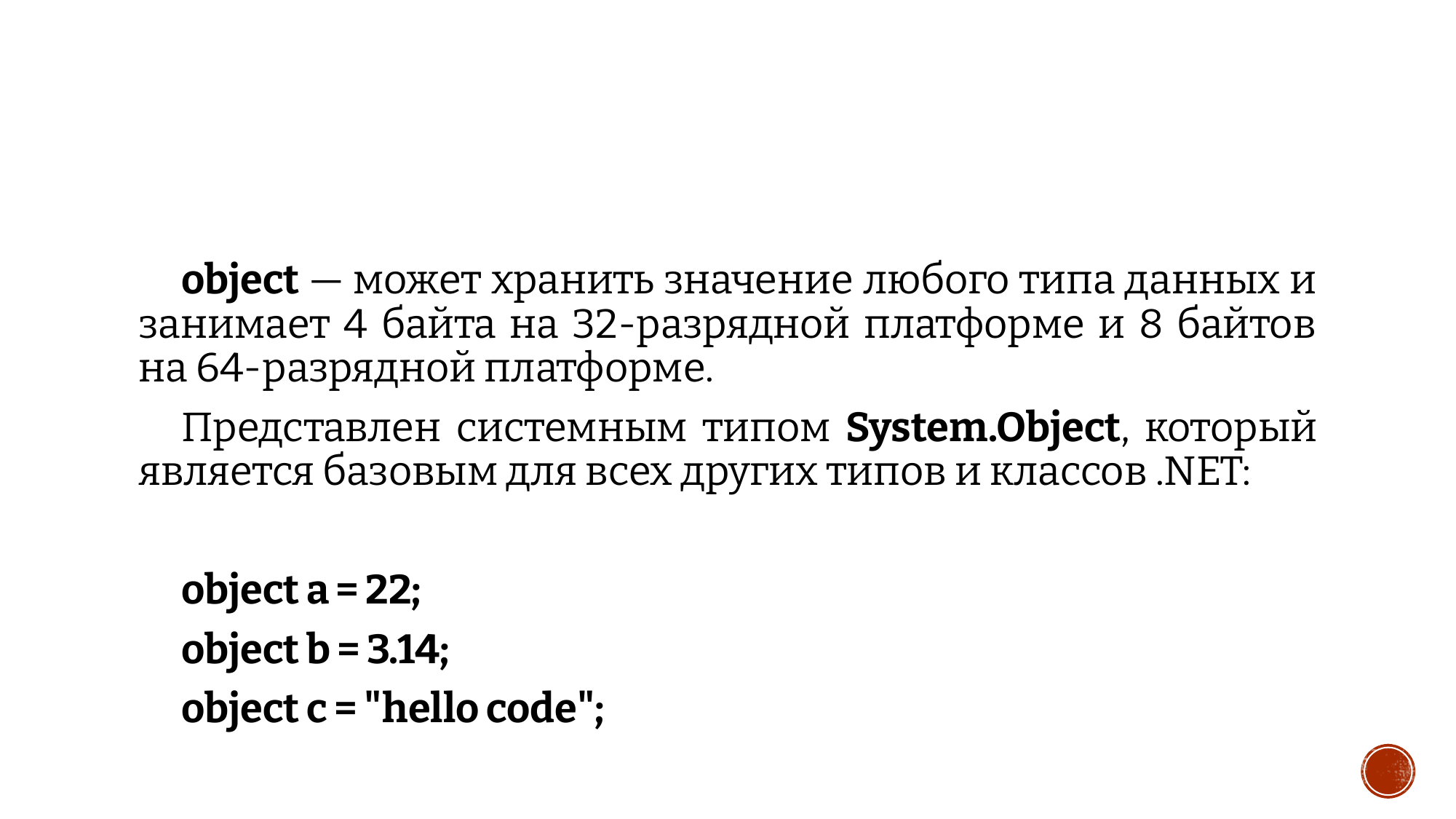

#
object — может хранить значение любого типа данных и занимает 4 байта на 32-разрядной платформе и 8 байтов на 64-разрядной платформе.
Представлен системным типом System.Object, который является базовым для всех других типов и классов .NET:

object a = 22;
object b = 3.14;
object c = "hello code";